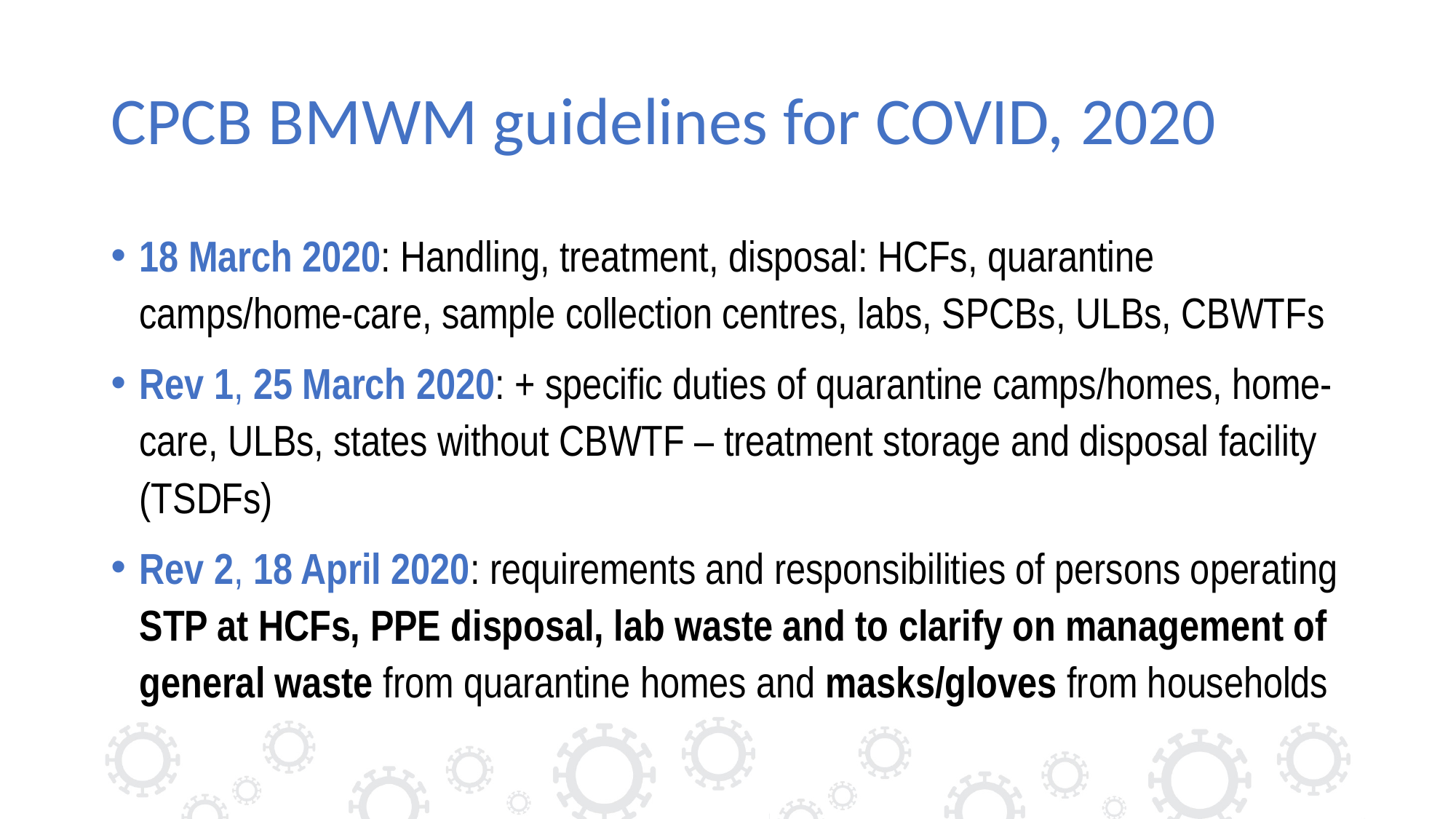

# CPCB BMWM guidelines for COVID, 2020
18 March 2020: Handling, treatment, disposal: HCFs, quarantine camps/home-care, sample collection centres, labs, SPCBs, ULBs, CBWTFs
Rev 1, 25 March 2020: + specific duties of quarantine camps/homes, home-care, ULBs, states without CBWTF – treatment storage and disposal facility (TSDFs)
Rev 2, 18 April 2020: requirements and responsibilities of persons operating STP at HCFs, PPE disposal, lab waste and to clarify on management of general waste from quarantine homes and masks/gloves from households